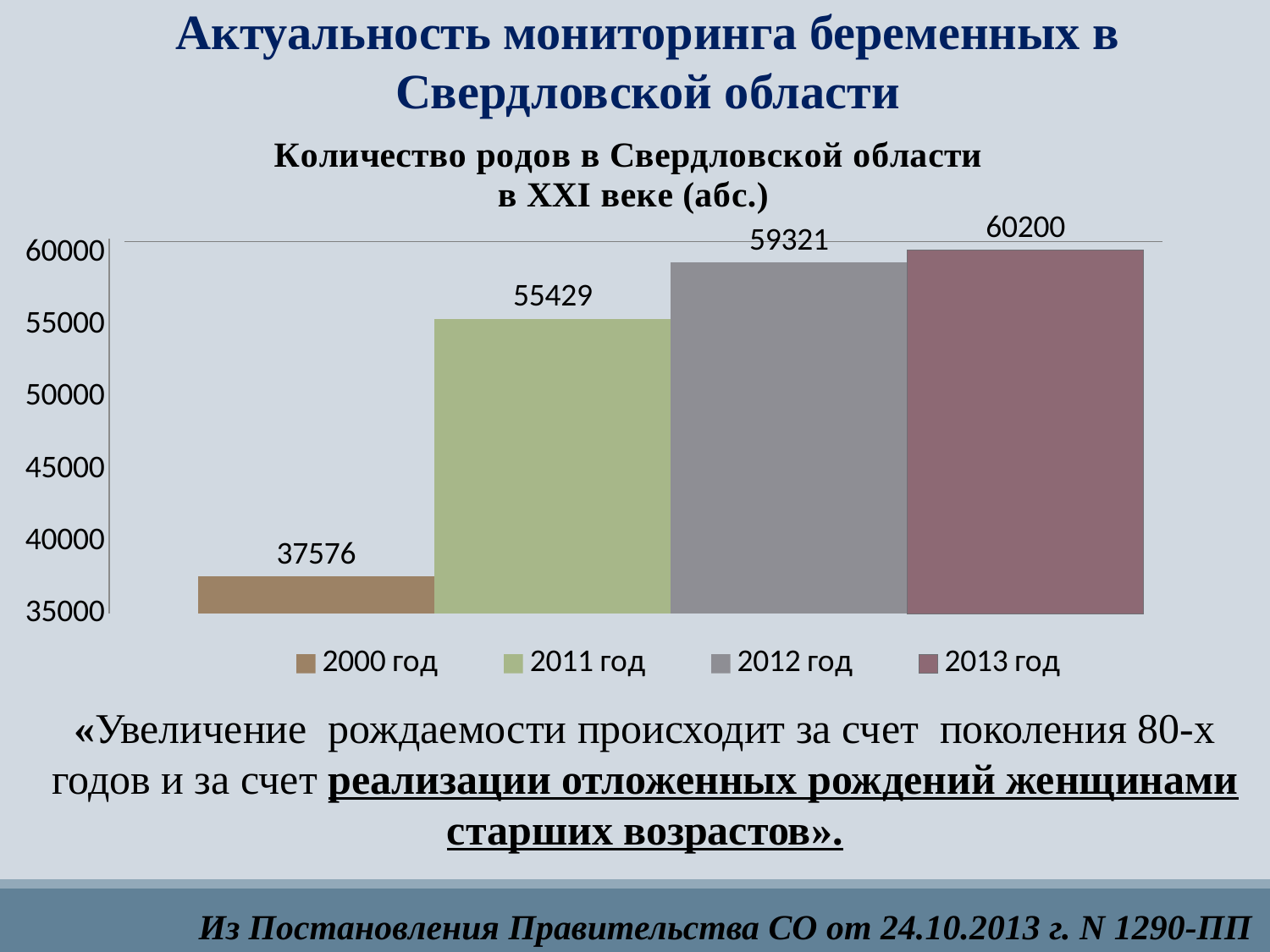

Актуальность мониторинга беременных в Свердловской области

### Chart: Количество родов в Свердловской области
 в XXI веке (абс.)

| Category | 2000 год | 2011 год | 2012 год | 2013 год |
|---|---|---|---|---|
| Количество родов (абс.) | 37576.0 | 55429.0 | 59321.0 | 60200.0 |
«Увеличение  рождаемости происходит за счет  поколения 80-х годов и за счет реализации отложенных рождений женщинами старших возрастов».

Из Постановления Правительства СО от 24.10.2013 г. N 1290-ПП